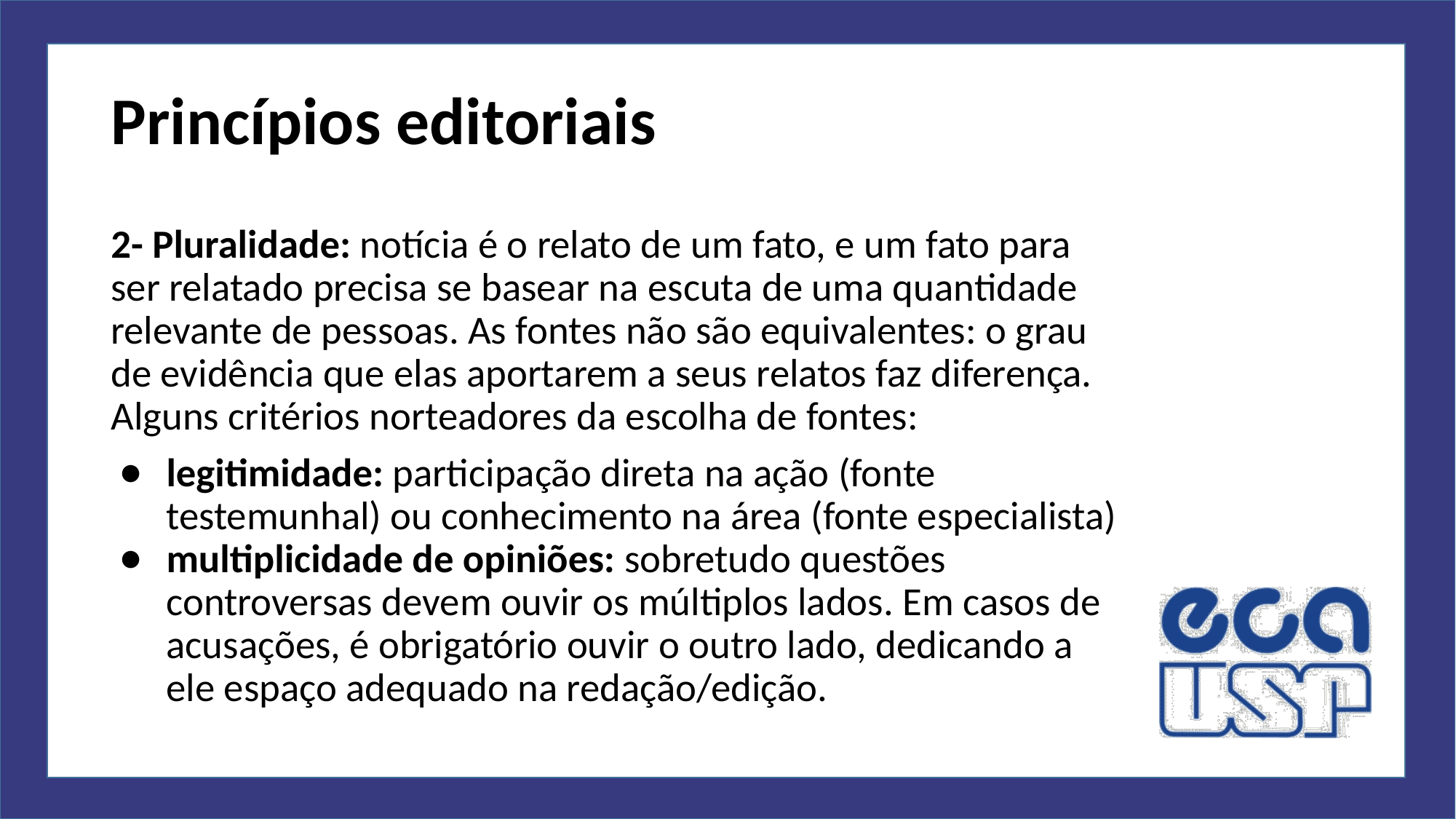

# Princípios editoriais
2- Pluralidade: notícia é o relato de um fato, e um fato para ser relatado precisa se basear na escuta de uma quantidade relevante de pessoas. As fontes não são equivalentes: o grau de evidência que elas aportarem a seus relatos faz diferença. Alguns critérios norteadores da escolha de fontes:
legitimidade: participação direta na ação (fonte testemunhal) ou conhecimento na área (fonte especialista)
multiplicidade de opiniões: sobretudo questões controversas devem ouvir os múltiplos lados. Em casos de acusações, é obrigatório ouvir o outro lado, dedicando a ele espaço adequado na redação/edição.